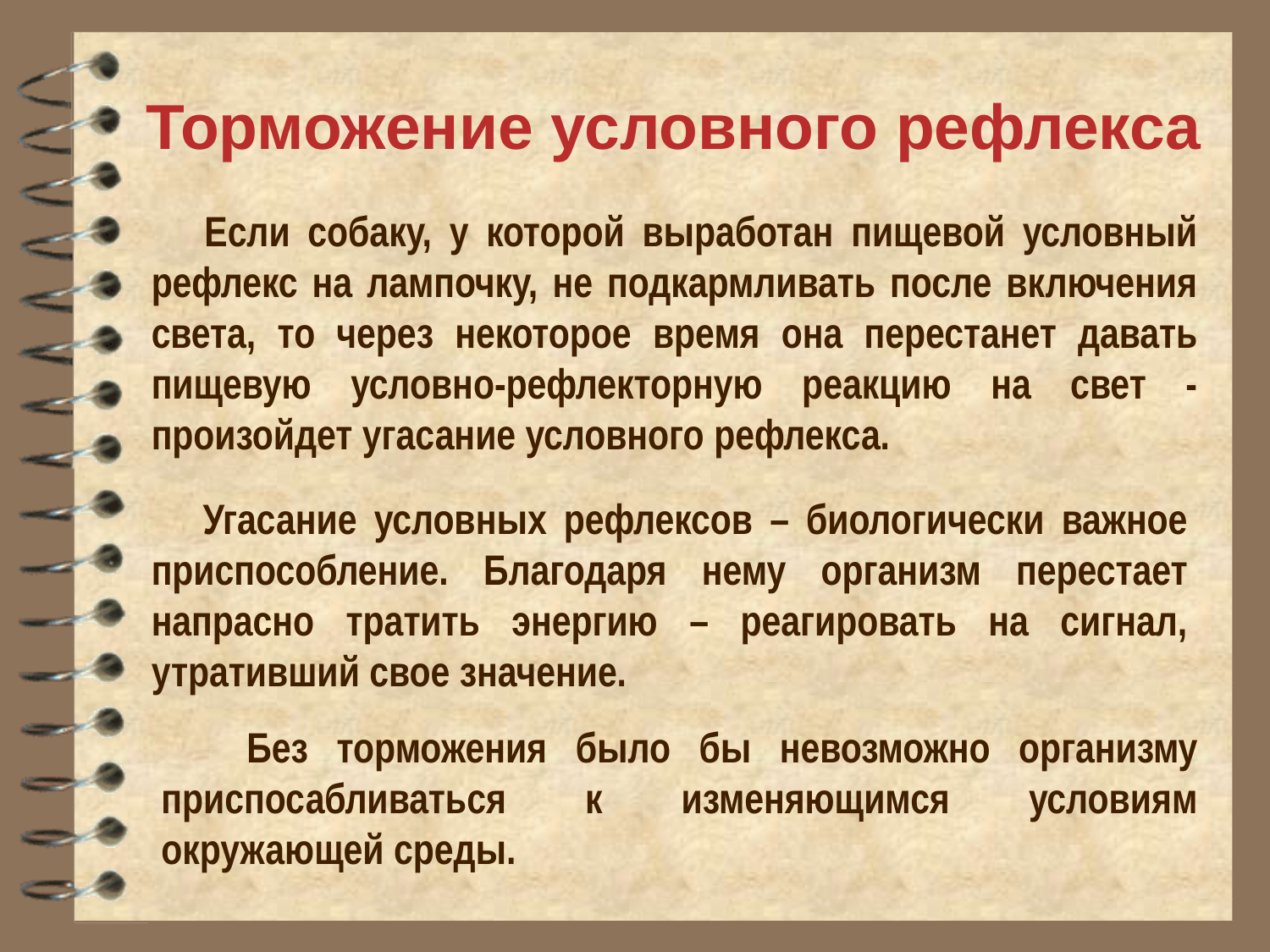

Торможение условного рефлекса
   Если собаку, у которой выработан пищевой условный рефлекс на лампочку, не подкармливать после включения света, то через некоторое время она перестанет давать пищевую условно-рефлекторную реакцию на свет - произойдет угасание условного рефлекса.
   Угасание условных рефлексов – биологически важное приспособление. Благодаря нему организм перестает напрасно тратить энергию – реагировать на сигнал, утративший свое значение.
   Без торможения было бы невозможно организму приспосабливаться к изменяющимся условиям окружающей среды.